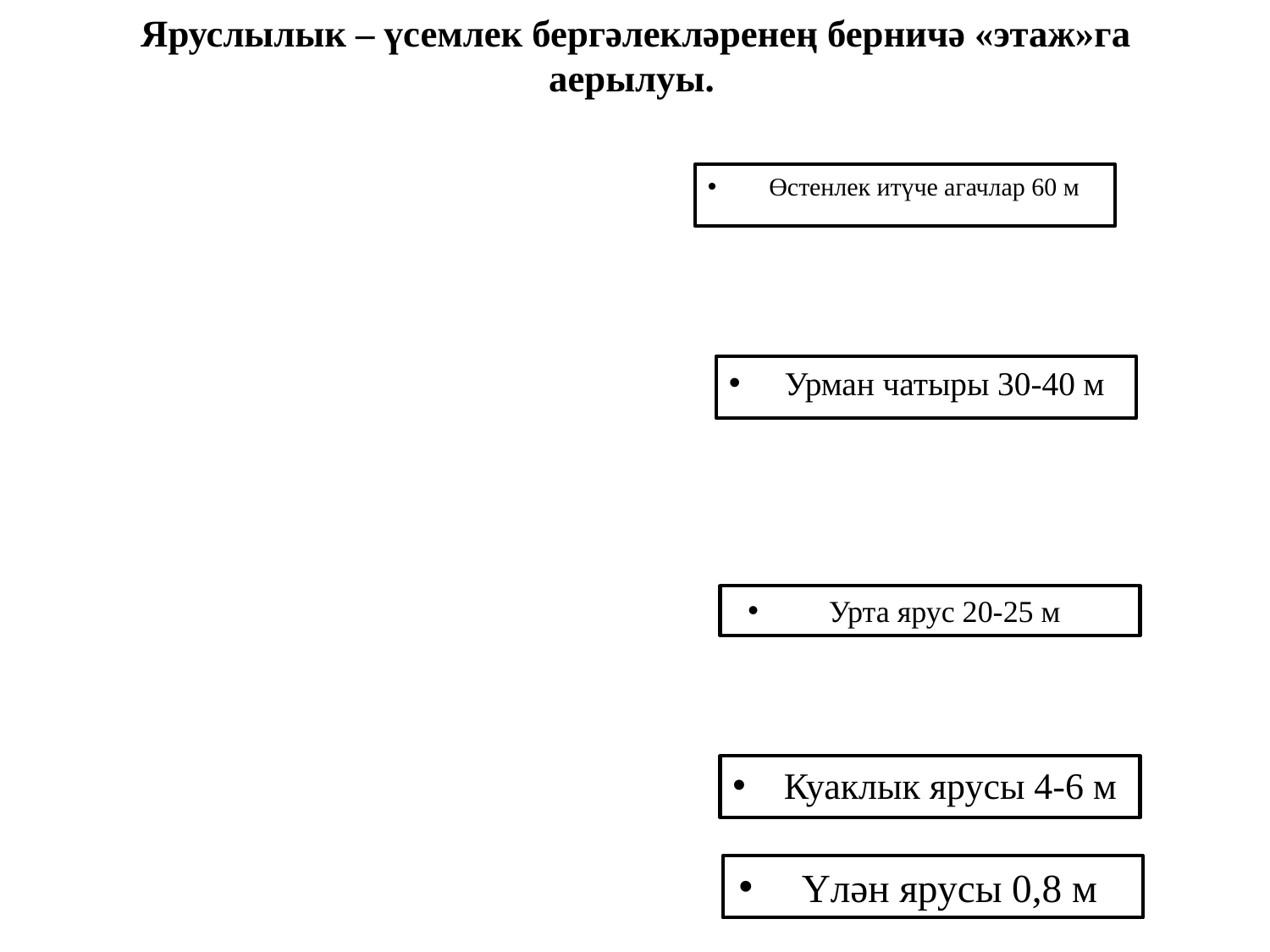

# Яруслылык – үсемлек бергәлекләренең берничә «этаж»га аерылуы.
Өстенлек итүче агачлар 60 м

Урман чатыры 30-40 м
Урта ярус 20-25 м
Куаклык ярусы 4-6 м
Үлән ярусы 0,8 м